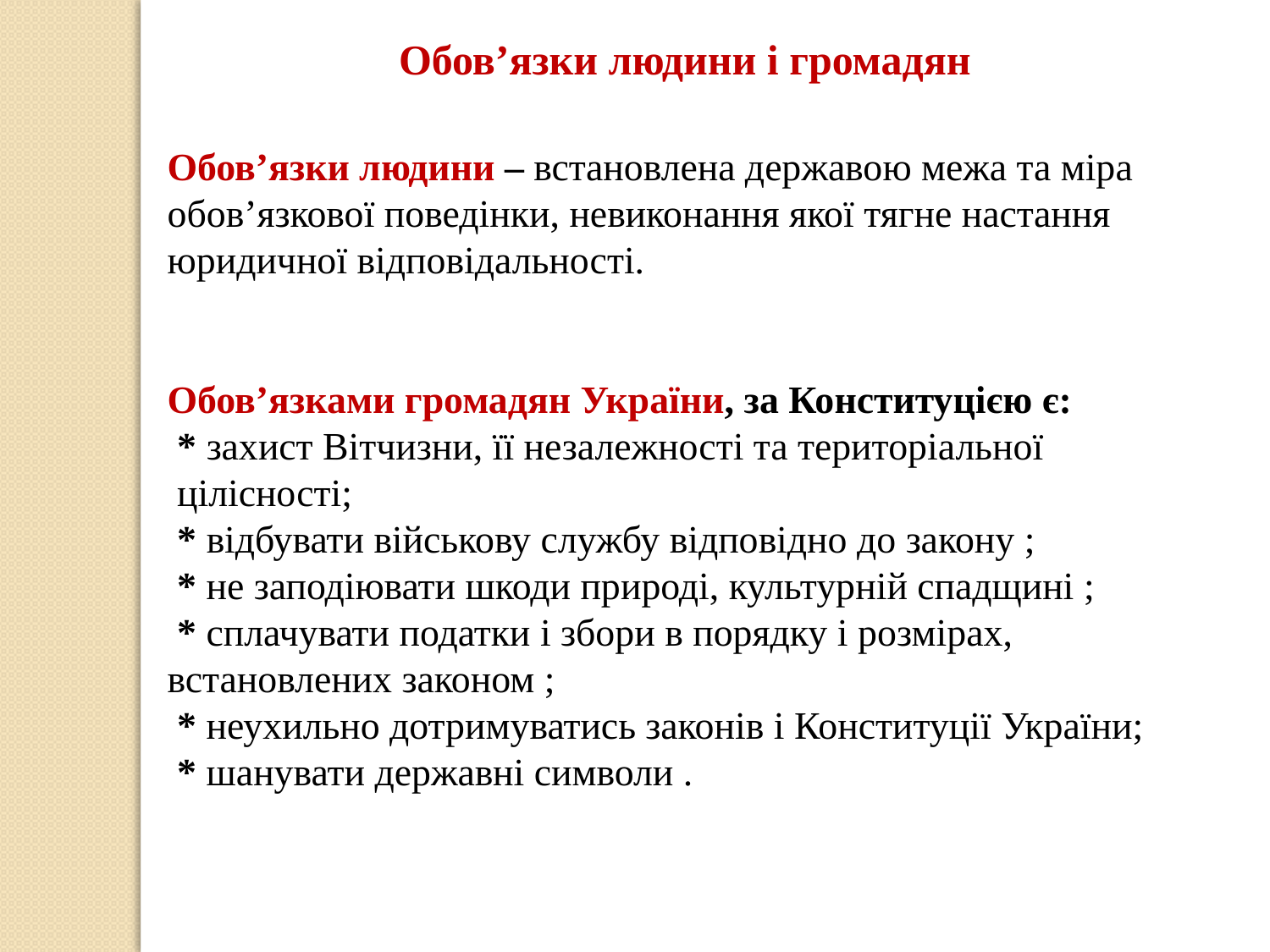

Обов’язки людини і громадян
Обов’язки людини – встановлена державою межа та міра обов’язкової поведінки, невиконання якої тягне настання юридичної відповідальності.

Обов’язками громадян України, за Конституцією є:
 * захист Вітчизни, її незалежності та територіальної                    цілісності;
 * відбувати військову службу відповідно до закону ;
 * не заподіювати шкоди природі, культурній спадщині ;
 * сплачувати податки і збори в порядку і розмірах, встановлених законом ;
 * неухильно дотримуватись законів і Конституції України;
 * шанувати державні символи .